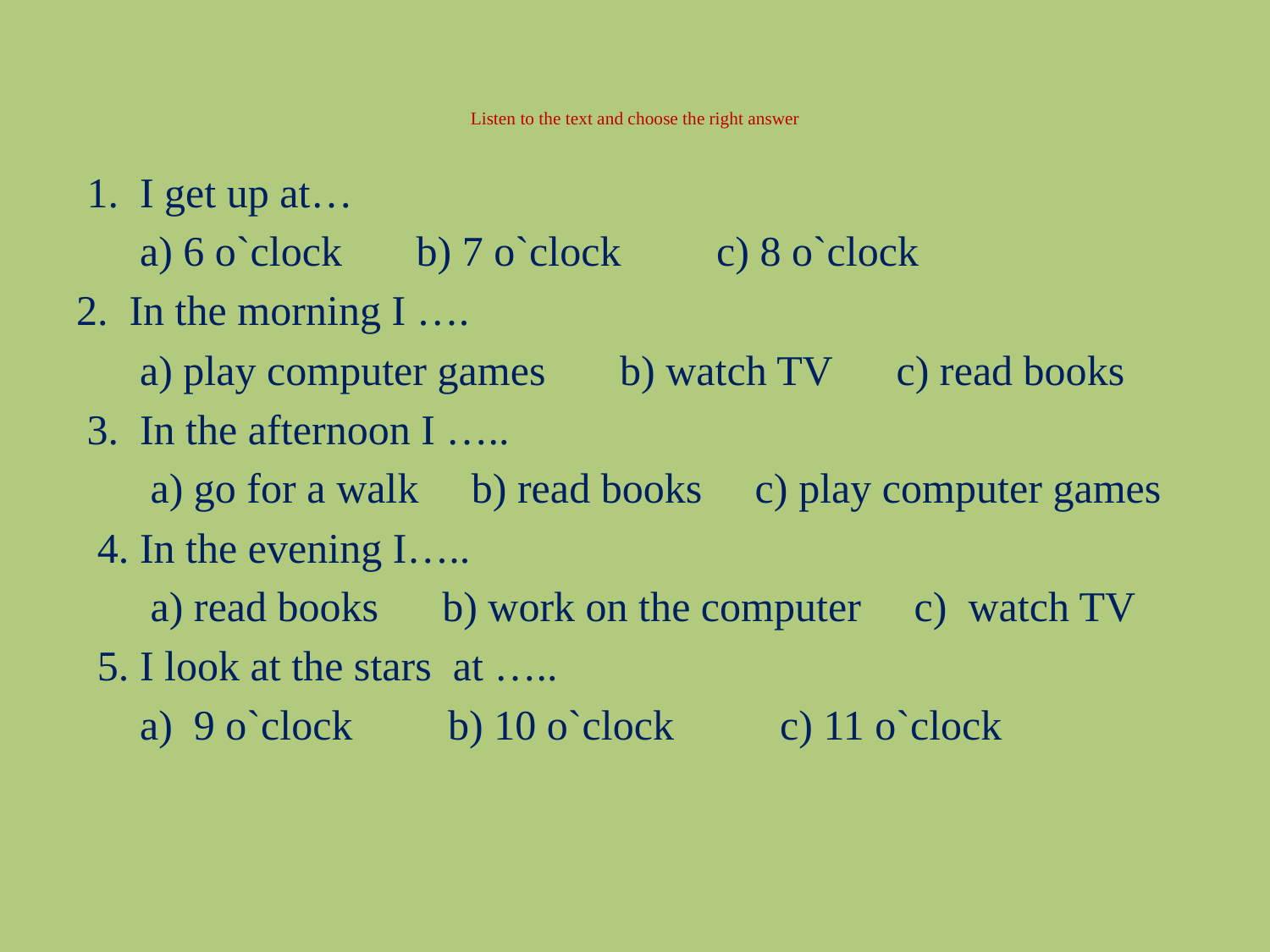

# Listen to the text and choose the right answer
 1.  I get up at…
      a) 6 o`clock       b) 7 o`clock         c) 8 o`clock
2.  In the morning I ….
      a) play computer games       b) watch TV      с) read books
 3.  In the afternoon I …..
       a) go for a walk     b) read books     c) play computer games
  4. In the evening I…..
       a) read books      b) work on the computer     c)  watch TV
  5. I look at the stars  at …..
      a)  9 o`clock         b) 10 o`clock          c) 11 o`clock